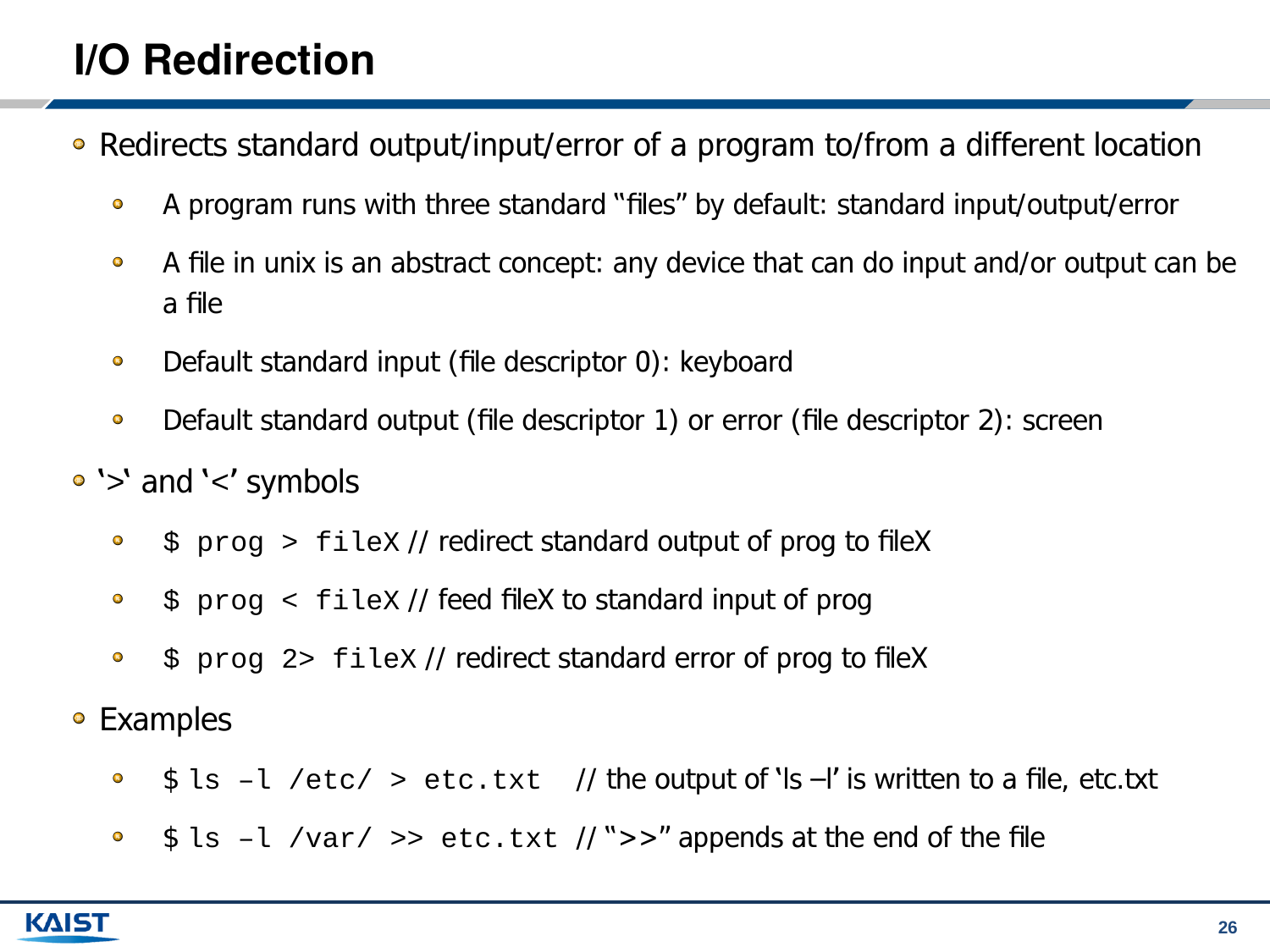

# I/O Redirection
Redirects standard output/input/error of a program to/from a different location
A program runs with three standard “files” by default: standard input/output/error
A file in unix is an abstract concept: any device that can do input and/or output can be a file
Default standard input (file descriptor 0): keyboard
Default standard output (file descriptor 1) or error (file descriptor 2): screen
‘>‘ and ‘<’ symbols
$ prog > fileX // redirect standard output of prog to fileX
$ prog < fileX // feed fileX to standard input of prog
$ prog 2> fileX // redirect standard error of prog to fileX
Examples
$ ls –l /etc/ > etc.txt  // the output of ‘ls –l’ is written to a file, etc.txt
$ ls –l /var/ >> etc.txt // “>>” appends at the end of the file